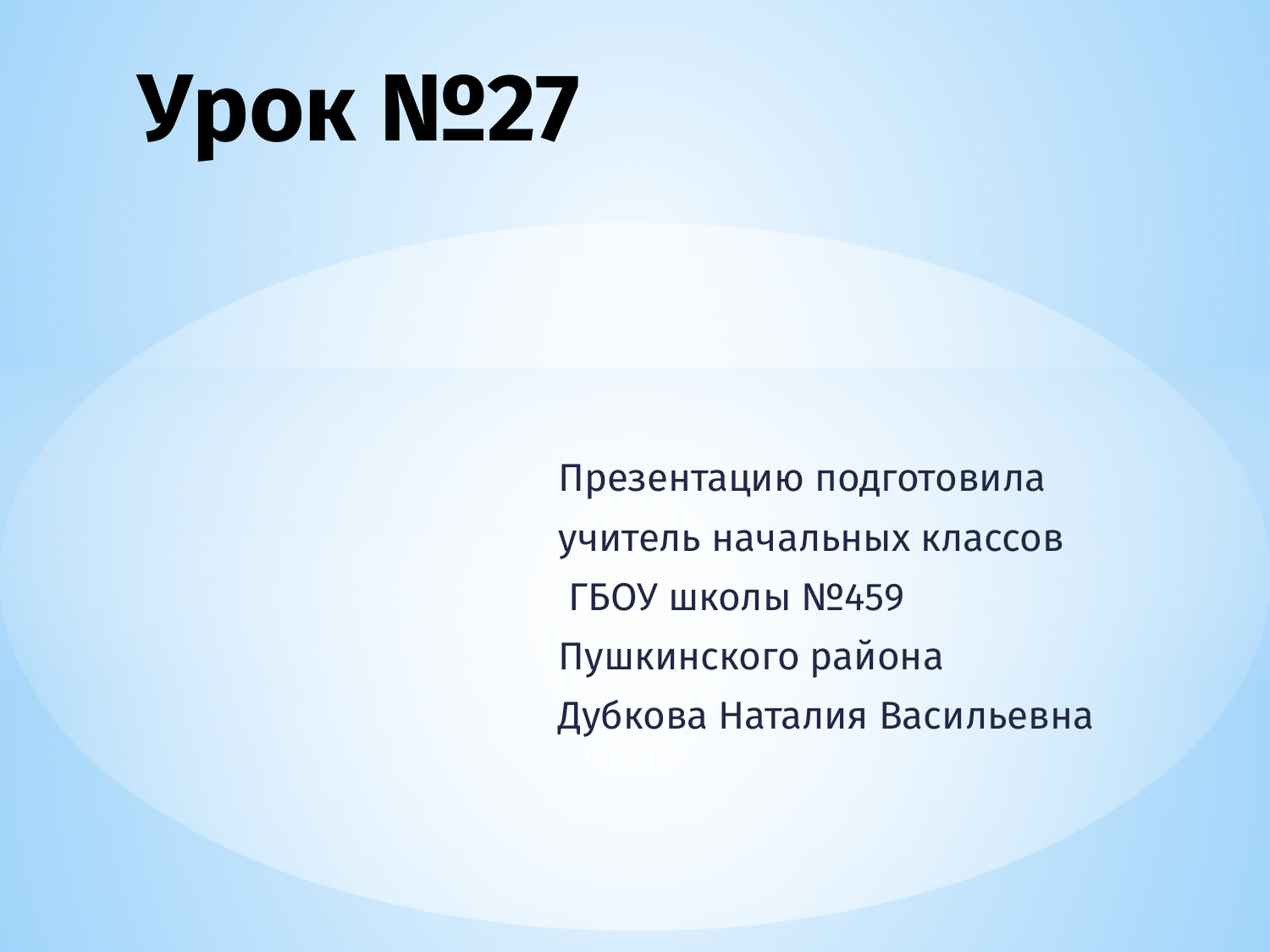

# Урок №27
Презентацию подготовила
учитель начальных классов
 ГБОУ школы №459
Пушкинского района
Дубкова Наталия Васильевна